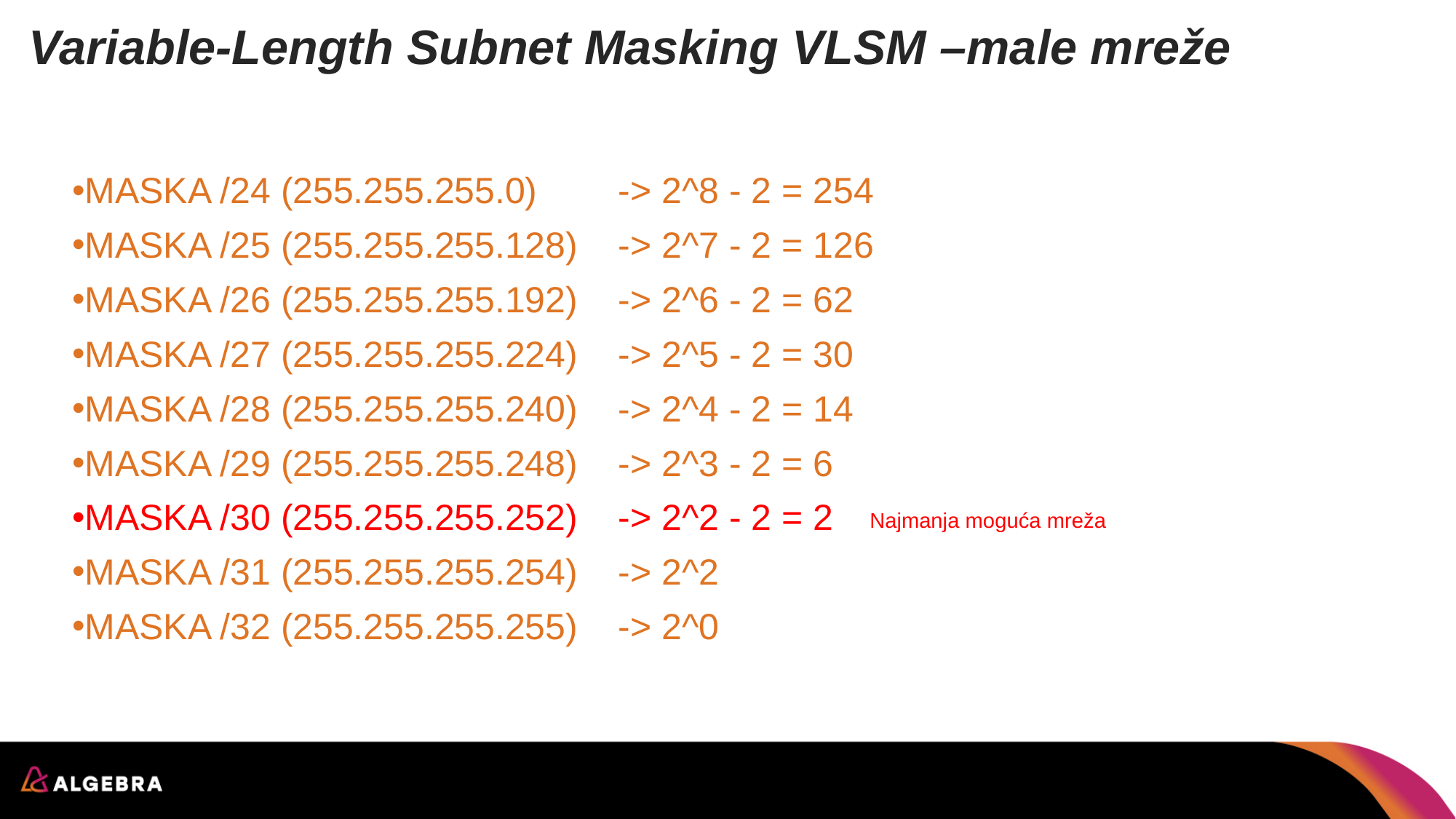

# Variable-Length Subnet Masking VLSM –male mreže
Maska /24 (255.255.255.0) 	-> 2^8 - 2 = 254
Maska /25 (255.255.255.128) 	-> 2^7 - 2 = 126
Maska /26 (255.255.255.192) 	-> 2^6 - 2 = 62
Maska /27 (255.255.255.224) 	-> 2^5 - 2 = 30
Maska /28 (255.255.255.240) 	-> 2^4 - 2 = 14
Maska /29 (255.255.255.248) 	-> 2^3 - 2 = 6
Maska /30 (255.255.255.252) 	-> 2^2 - 2 = 2
Maska /31 (255.255.255.254) 	-> 2^2
Maska /32 (255.255.255.255) 	-> 2^0
Najmanja moguća mreža